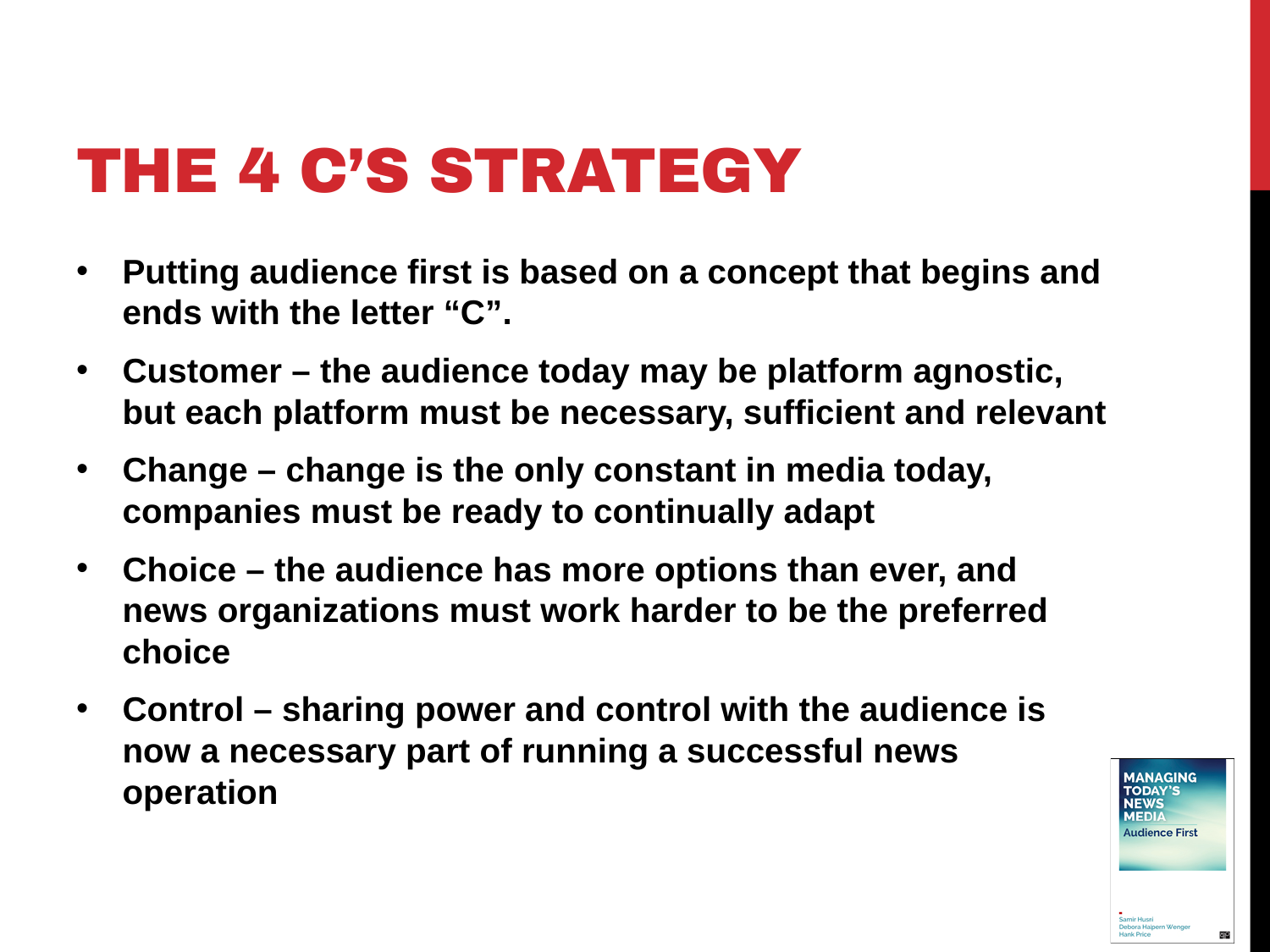

# The 4 C’s Strategy
Putting audience first is based on a concept that begins and ends with the letter “C”.
Customer – the audience today may be platform agnostic, but each platform must be necessary, sufficient and relevant
Change – change is the only constant in media today, companies must be ready to continually adapt
Choice – the audience has more options than ever, and news organizations must work harder to be the preferred choice
Control – sharing power and control with the audience is now a necessary part of running a successful news operation